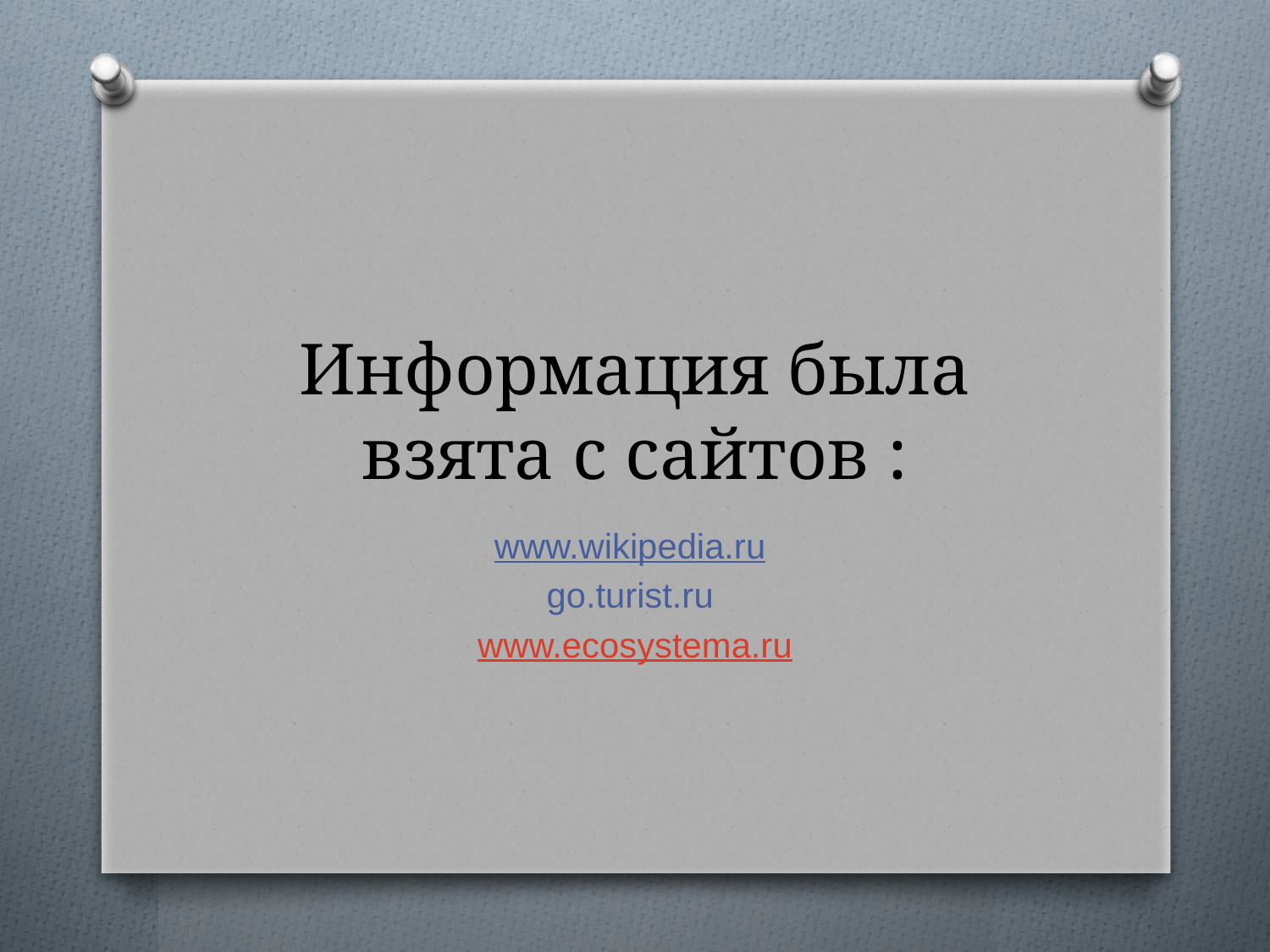

# Информация была взята с сайтов :
www.wikipedia.ru
go.turist.ru
www.ecosystema.ru